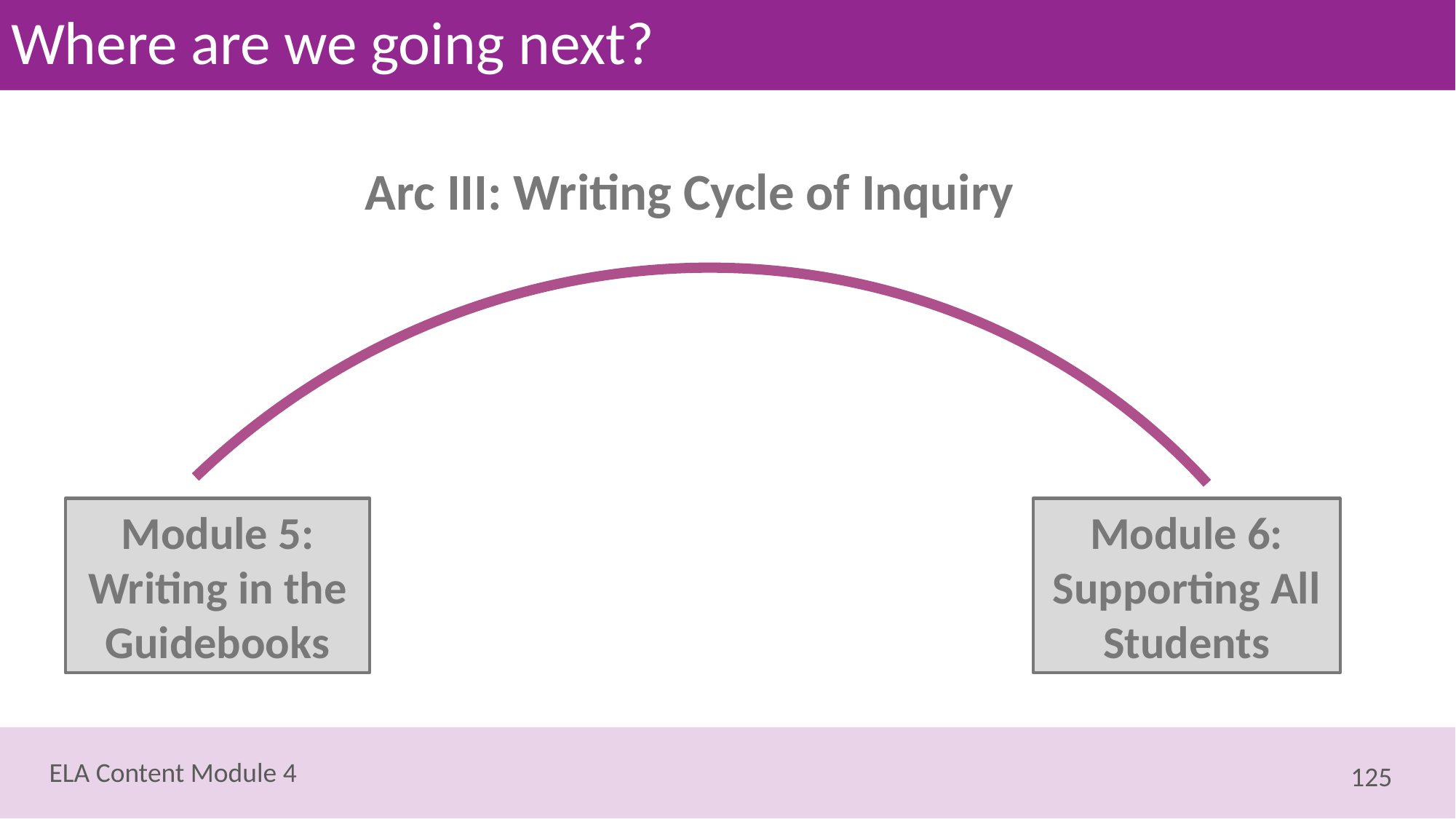

# Where are we going next?

Arc III: Writing Cycle of Inquiry

Module 5:
Writing in the Guidebooks
Module 6:
Supporting All Students
125